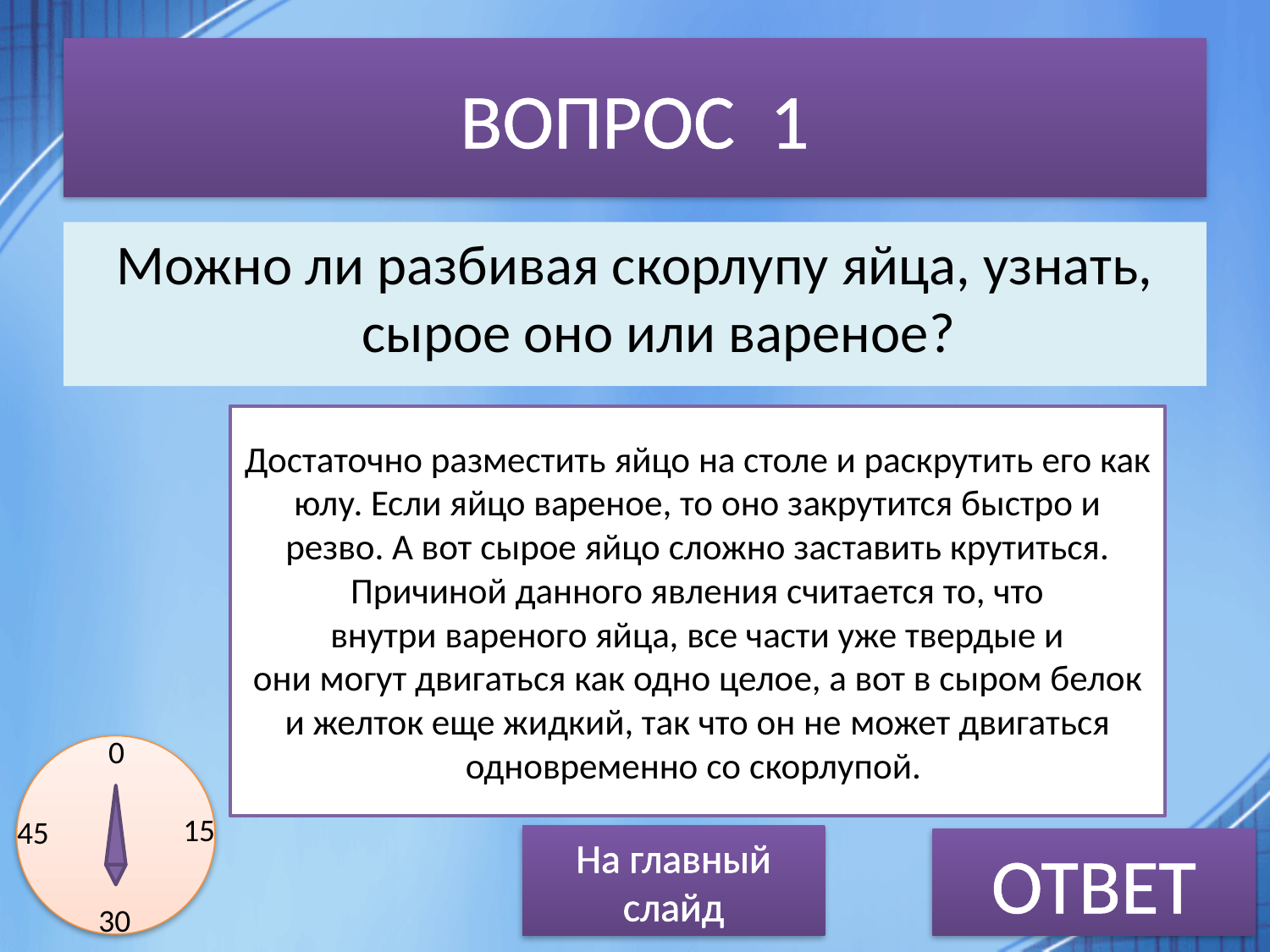

# ВОПРОС  1
Можно ли разбивая скорлупу яйца, узнать, сырое оно или вареное?

Достаточно разместить яйцо на столе и раскрутить его как юлу. Если яйцо вареное, то оно закрутится быстро и резво. А вот сырое яйцо сложно заставить крутиться. Причиной данного явления считается то, что внутри вареного яйца, все части уже твердые и они могут двигаться как одно целое, а вот в сыром белок и желток еще жидкий, так что он не может двигаться одновременно со скорлупой.
0

15
45
На главный слайд
ОТВЕТ
30